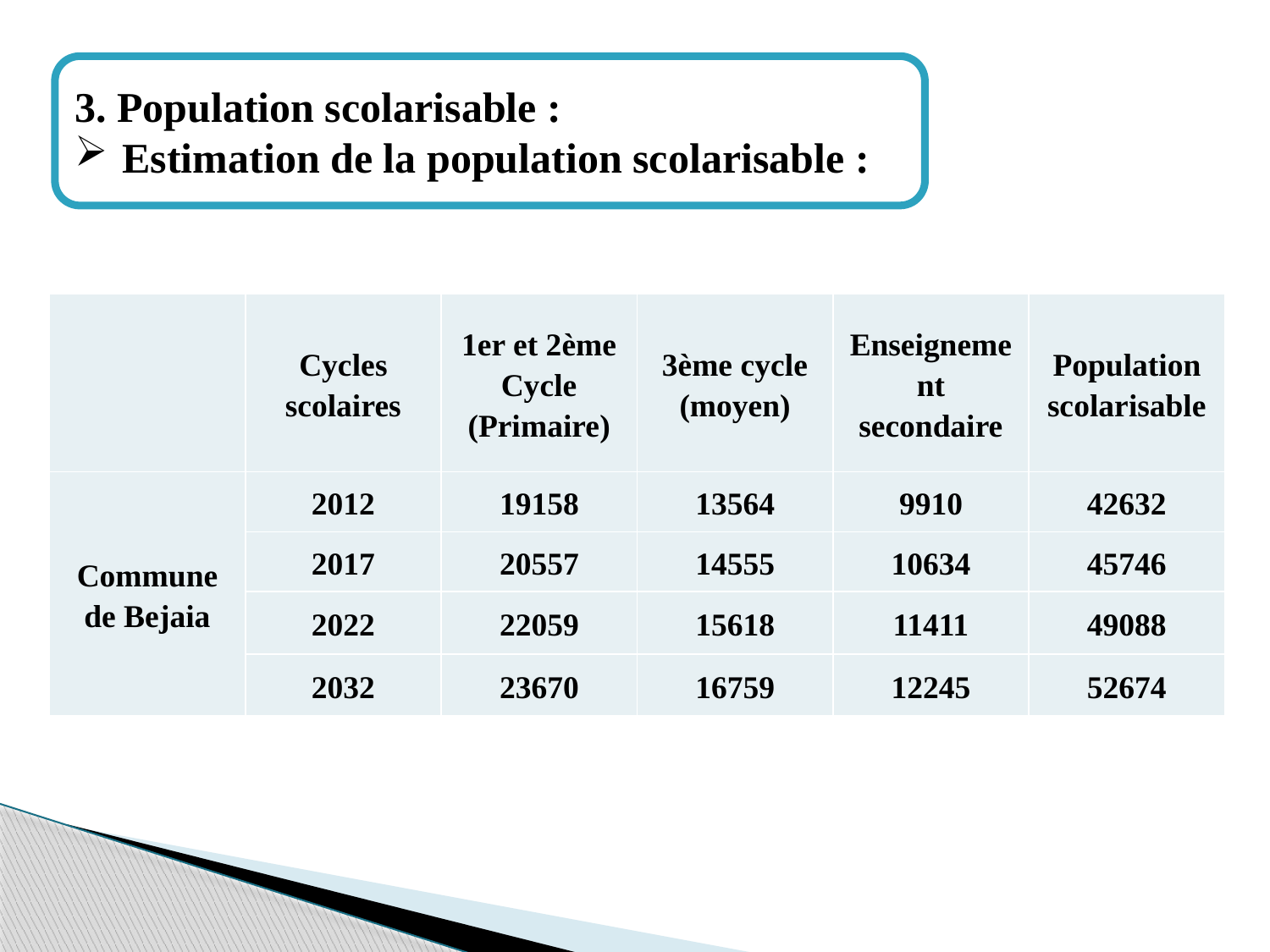

3. Population scolarisable :
Estimation de la population scolarisable :
|  | Cycles scolaires | 1er et 2ème Cycle (Primaire) | 3ème cycle (moyen) | Enseignement secondaire | Population scolarisable |
| --- | --- | --- | --- | --- | --- |
| Commune de Bejaia | 2012 | 19158 | 13564 | 9910 | 42632 |
|  | 2017 | 20557 | 14555 | 10634 | 45746 |
|  | 2022 | 22059 | 15618 | 11411 | 49088 |
|  | 2032 | 23670 | 16759 | 12245 | 52674 |